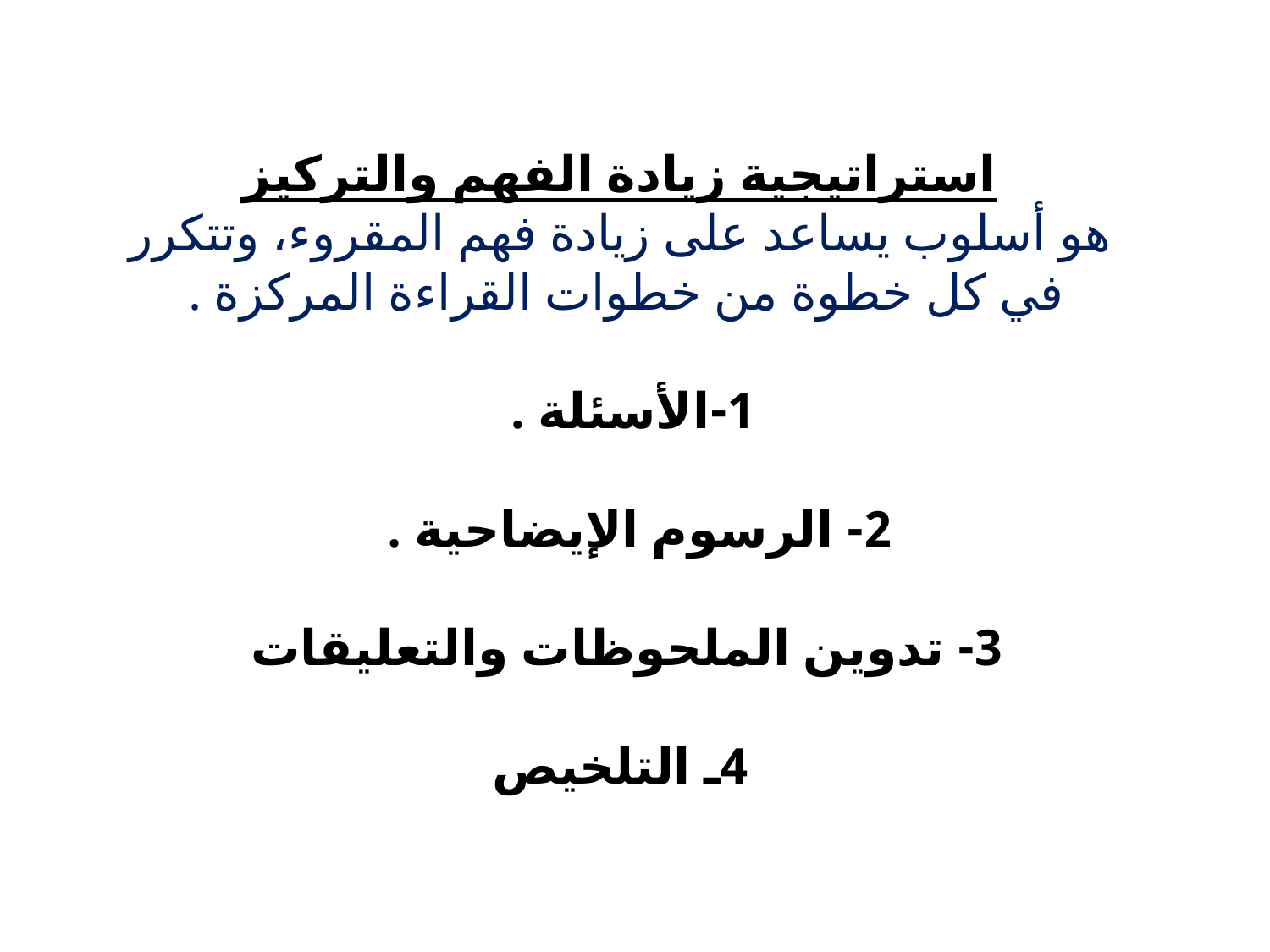

استراتيجية زيادة الفهم والتركيز
هو أسلوب يساعد على زيادة فهم المقروء، وتتكرر في كل خطوة من خطوات القراءة المركزة .

1-الأسئلة .

2- الرسوم الإيضاحية .

3- تدوين الملحوظات والتعليقات

4ـ التلخيص
#